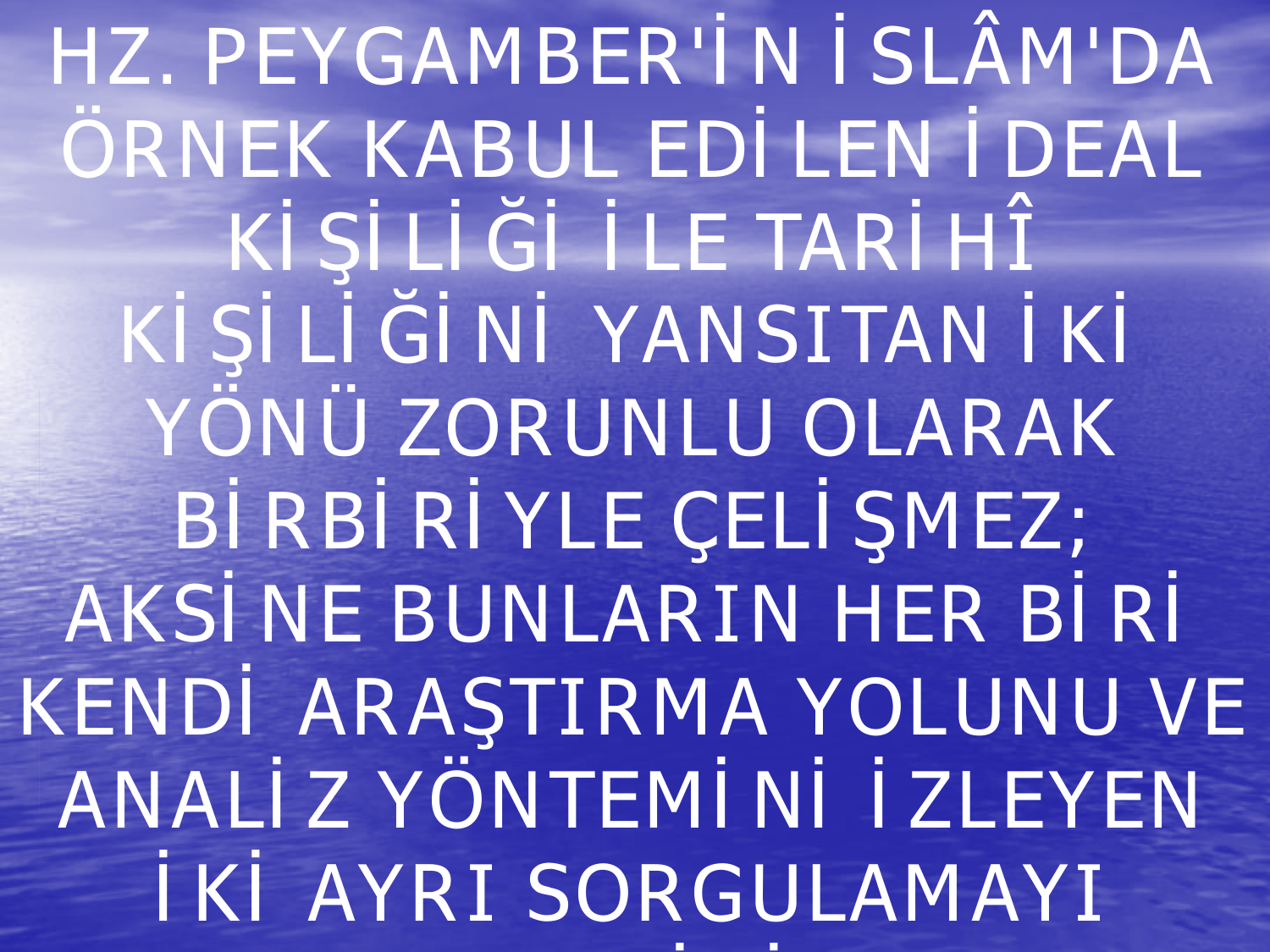

HZ. PEYGAMBER'İN İSLÂM'DA ÖRNEK KABUL EDİLEN İDEAL KİŞİLİĞİ İLE TARİHÎ KİŞİLİĞİNİ YANSITAN İKİ YÖNÜ ZORUNLU OLARAK BİRBİRİYLE ÇELİŞMEZ; AKSİNE BUNLARIN HER BİRİ KENDİ ARAŞTIRMA YOLUNU VE ANALİZ YÖNTEMİNİ İZLEYEN İKİ AYRI SORGULAMAYI GEREKTİRİR.
#